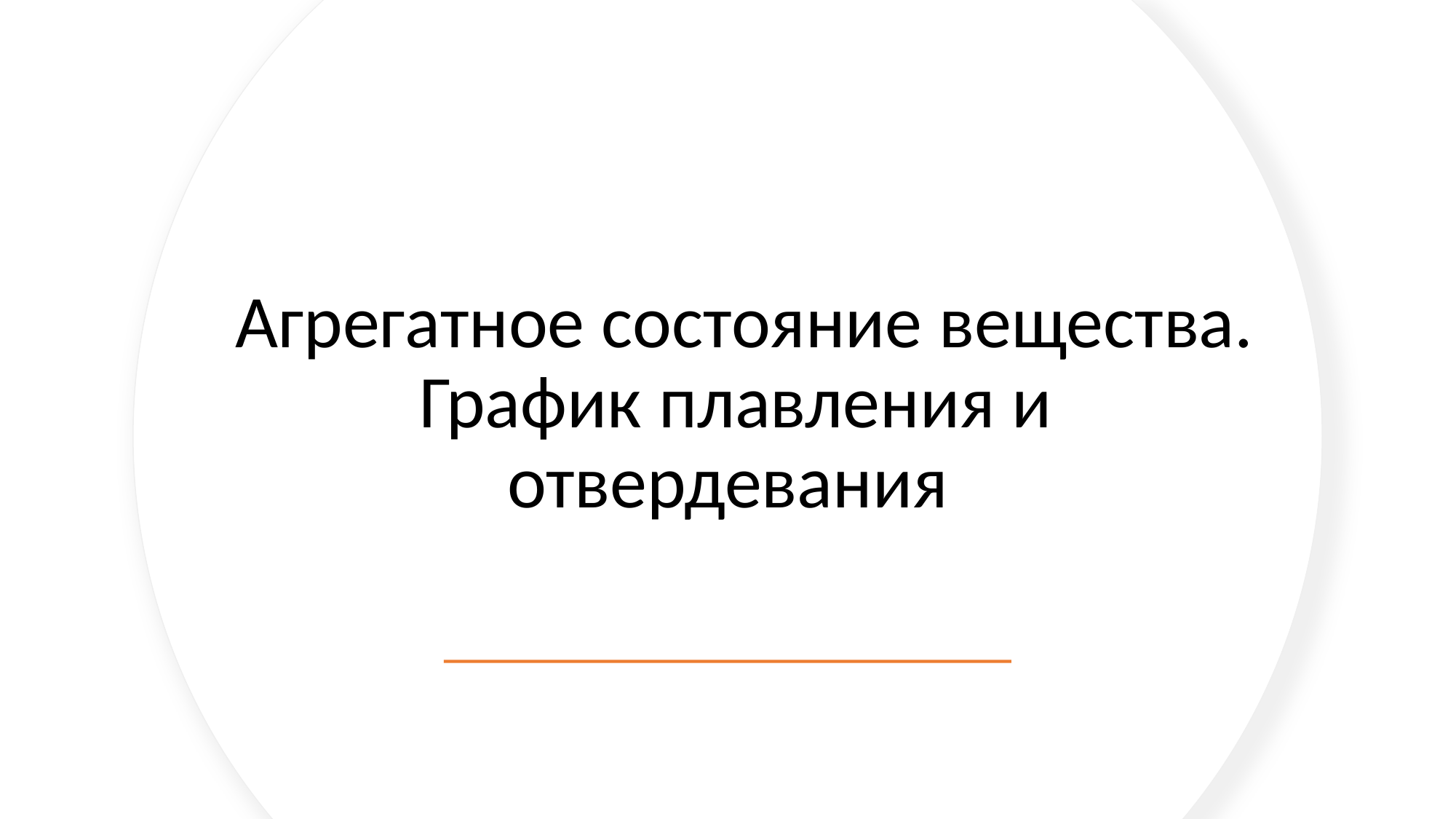

# Агрегатное состояние вещества.  График плавления и отвердевания